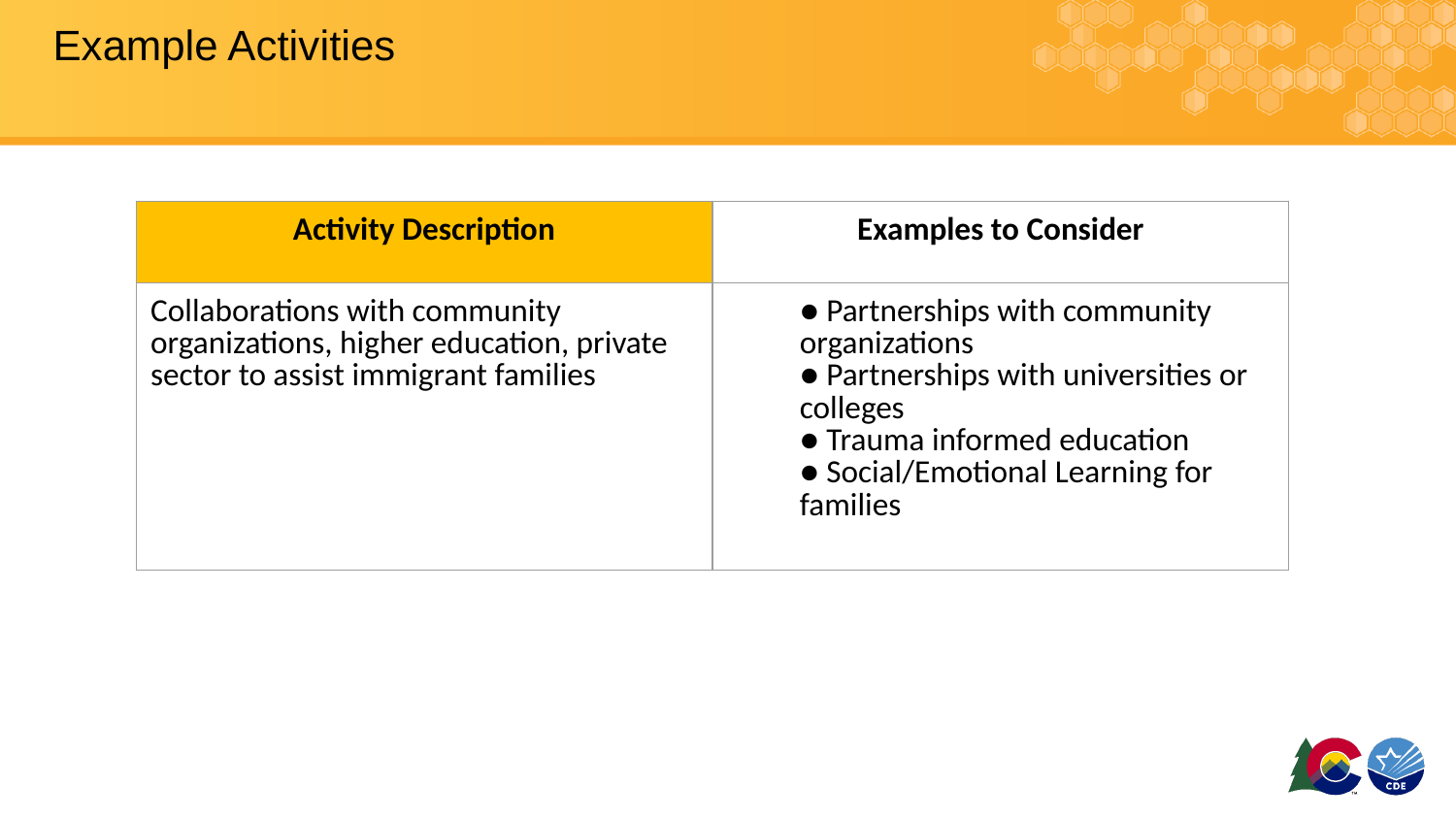

# Example Activities
| Activity Description | Examples to Consider |
| --- | --- |
| Collaborations with community organizations, higher education, private sector to assist immigrant families | ● Partnerships with community organizations ● Partnerships with universities or colleges ● Trauma informed education ● Social/Emotional Learning for families |